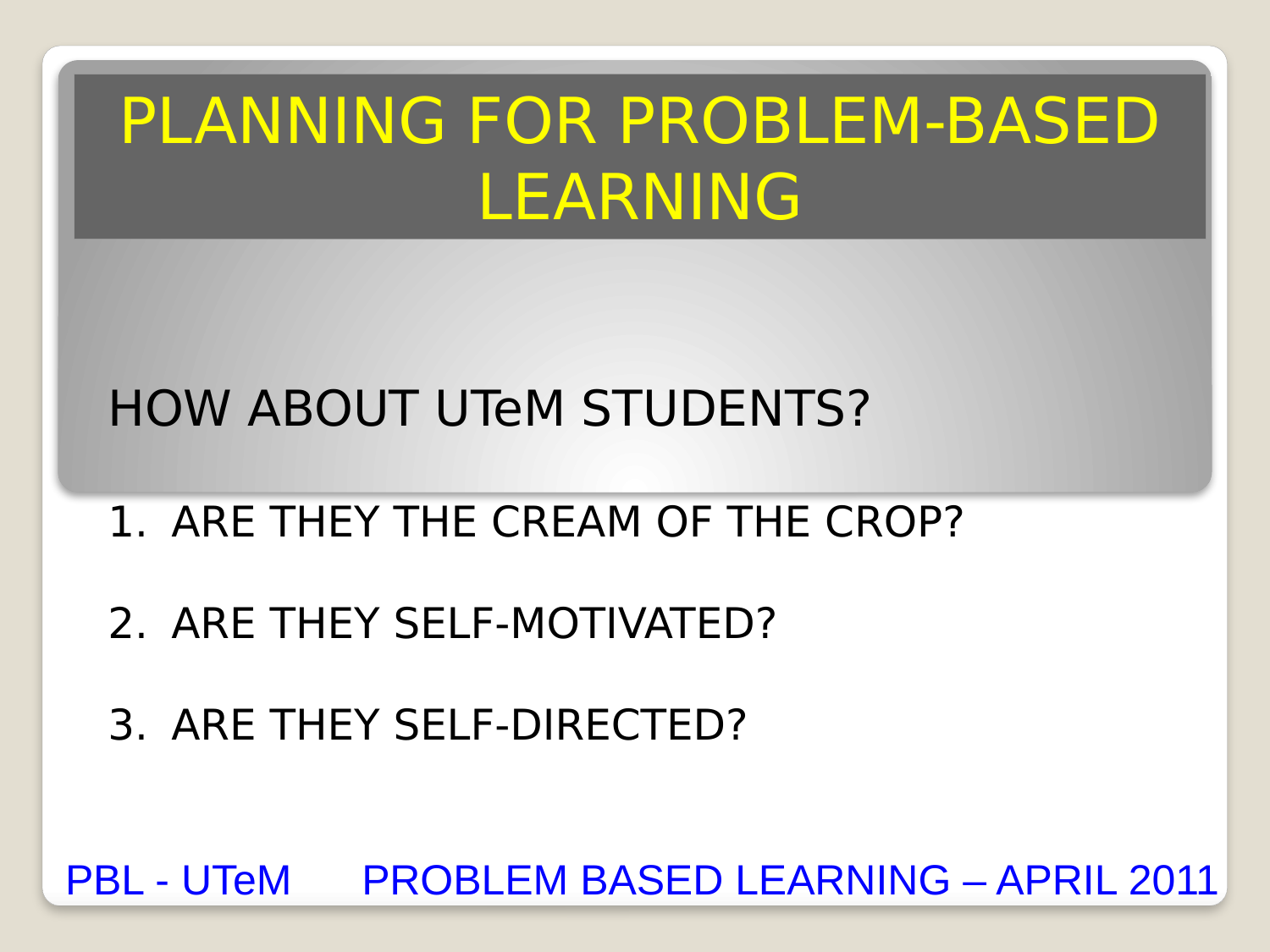

PLANNING FOR PROBLEM-BASED LEARNING
HOW ABOUT UTeM STUDENTS?

ARE THEY THE CREAM OF THE CROP?

ARE THEY SELF-MOTIVATED?

ARE THEY SELF-DIRECTED?

PBL - UTeM
PROBLEM BASED LEARNING – APRIL 2011